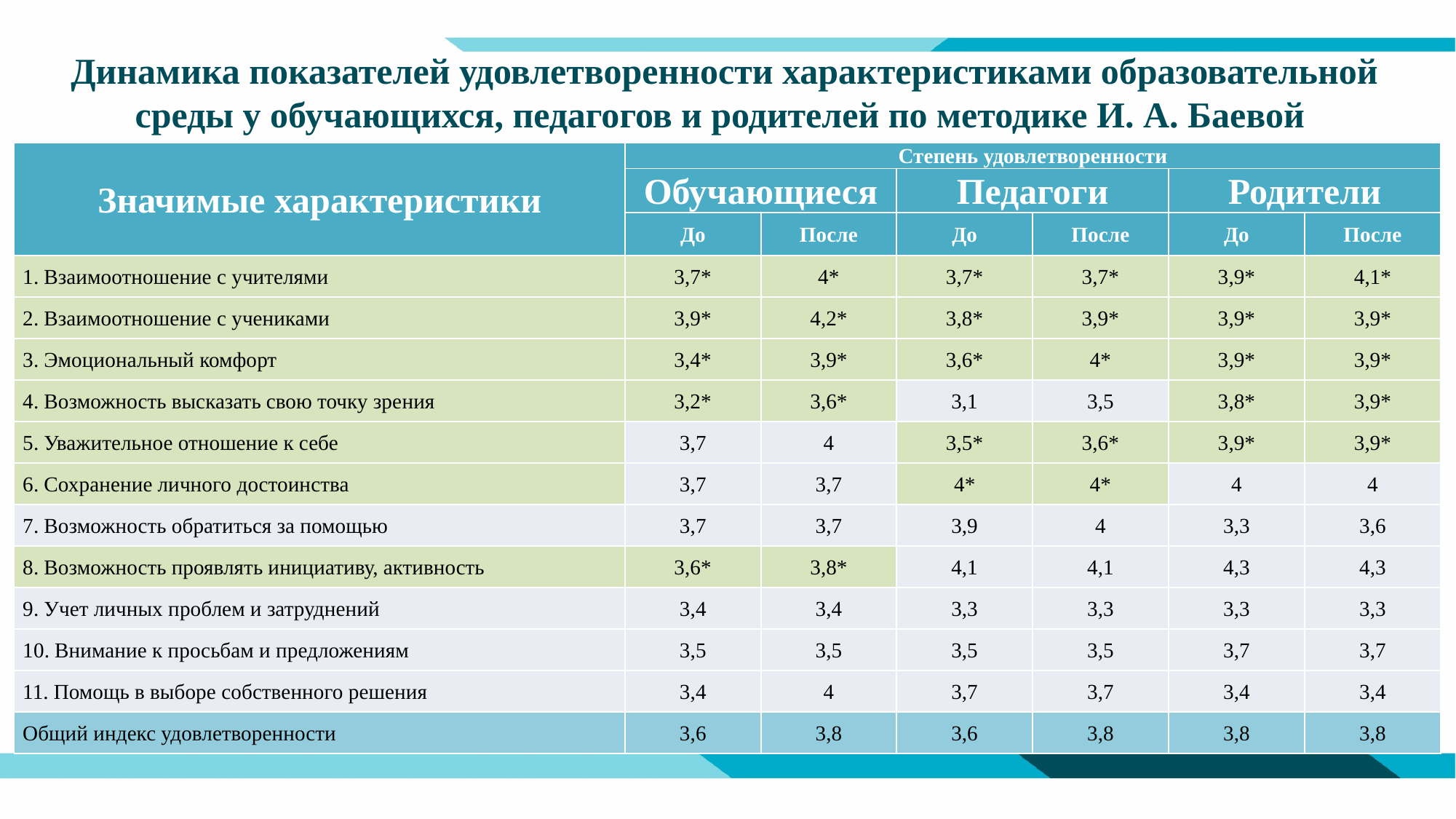

# Динамика показателей удовлетворенности характеристиками образовательной среды у обучающихся, педагогов и родителей по методике И. А. Баевой
| Значимые характеристики | Степень удовлетворенности |  |  |  |  |  |
| --- | --- | --- | --- | --- | --- | --- |
|  | Обучающиеся |  | Педагоги |  | Родители |  |
|  | До | После | До | После | До | После |
| 1. Взаимоотношение с учителями | 3,7\* | 4\* | 3,7\* | 3,7\* | 3,9\* | 4,1\* |
| 2. Взаимоотношение с учениками | 3,9\* | 4,2\* | 3,8\* | 3,9\* | 3,9\* | 3,9\* |
| 3. Эмоциональный комфорт | 3,4\* | 3,9\* | 3,6\* | 4\* | 3,9\* | 3,9\* |
| 4. Возможность высказать свою точку зре­ния | 3,2\* | 3,6\* | 3,1 | 3,5 | 3,8\* | 3,9\* |
| 5. Уважительное отношение к себе | 3,7 | 4 | 3,5\* | 3,6\* | 3,9\* | 3,9\* |
| 6. Сохранение личного достоинства | 3,7 | 3,7 | 4\* | 4\* | 4 | 4 |
| 7. Возможность обратиться за помощью | 3,7 | 3,7 | 3,9 | 4 | 3,3 | 3,6 |
| 8. Возможность проявлять инициативу, активность | 3,6\* | 3,8\* | 4,1 | 4,1 | 4,3 | 4,3 |
| 9. Учет личных проблем и затруднений | 3,4 | 3,4 | 3,3 | 3,3 | 3,3 | 3,3 |
| 10. Внимание к просьбам и предложениям | 3,5 | 3,5 | 3,5 | 3,5 | 3,7 | 3,7 |
| 11. Помощь в выборе собственного решения | 3,4 | 4 | 3,7 | 3,7 | 3,4 | 3,4 |
| Общий индекс удовлетворенности | 3,6 | 3,8 | 3,6 | 3,8 | 3,8 | 3,8 |